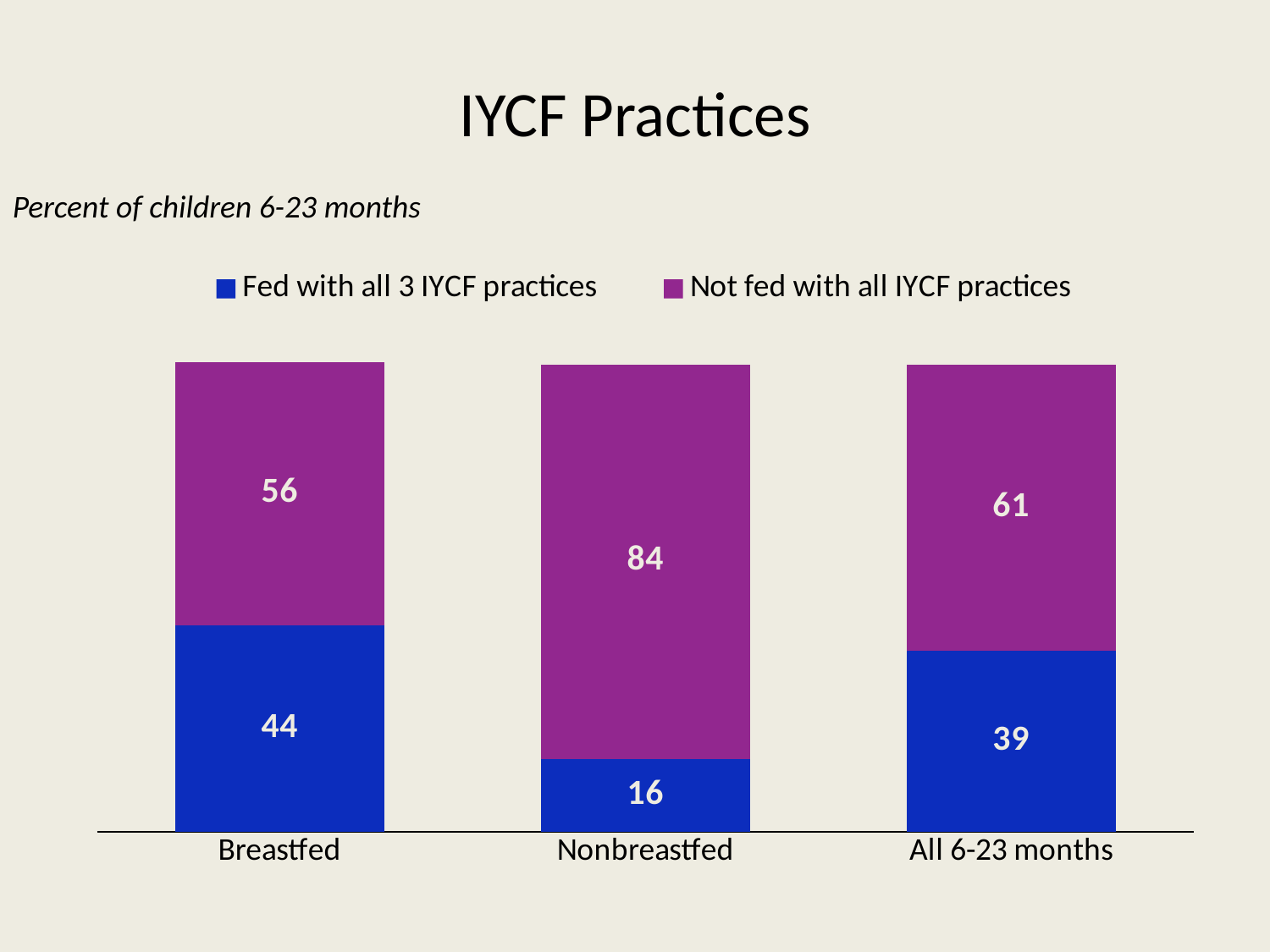

# IYCF Practices
Percent of children 6-23 months

### Chart

| Category | Fed with all 3 IYCF practices | Not fed with all IYCF practices |
|---|---|---|
| Breastfed | 44.0 | 56.0 |
| Nonbreastfed | 15.5 | 84.0 |
| All 6-23 months | 38.5 | 61.0 |